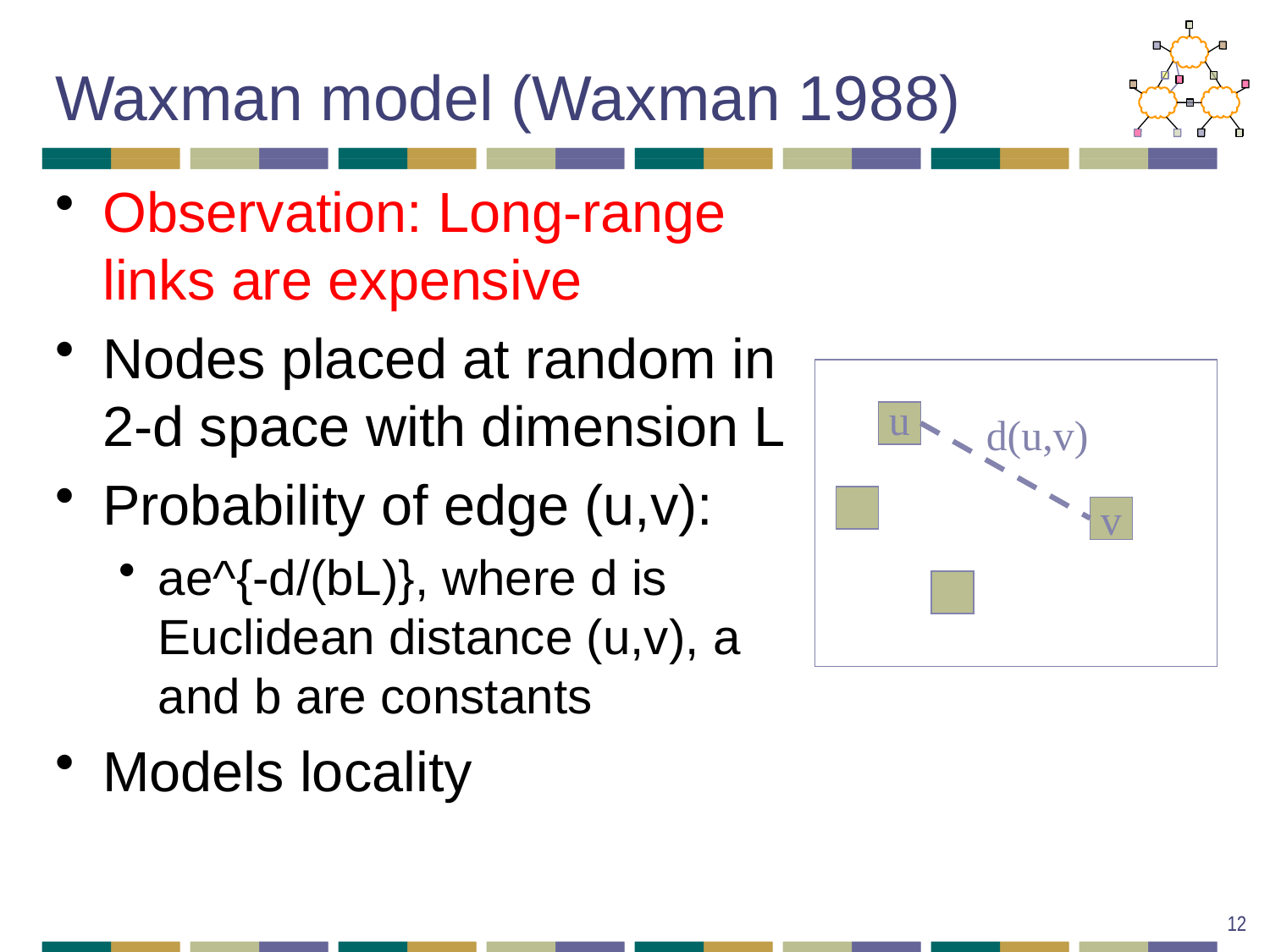

# Waxman model (Waxman 1988)
Observation: Long-range links are expensive
Nodes placed at random in 2-d space with dimension L
Probability of edge (u,v):
ae^{-d/(bL)}, where d is Euclidean distance (u,v), a and b are constants
Models locality

u

d(u,v)

v

12